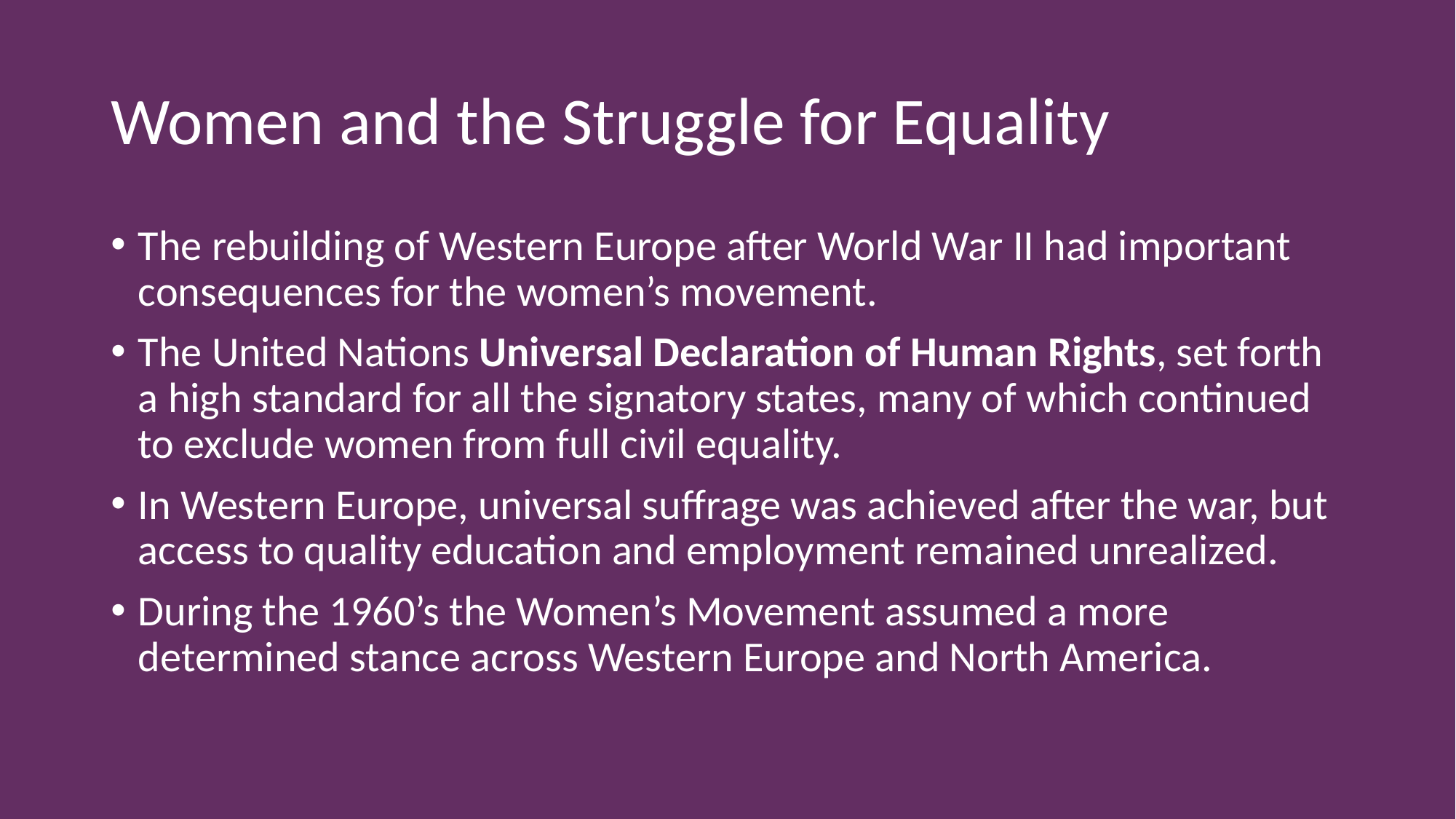

# Women and the Struggle for Equality
The rebuilding of Western Europe after World War II had important consequences for the women’s movement.
The United Nations Universal Declaration of Human Rights, set forth a high standard for all the signatory states, many of which continued to exclude women from full civil equality.
In Western Europe, universal suffrage was achieved after the war, but access to quality education and employment remained unrealized.
During the 1960’s the Women’s Movement assumed a more determined stance across Western Europe and North America.